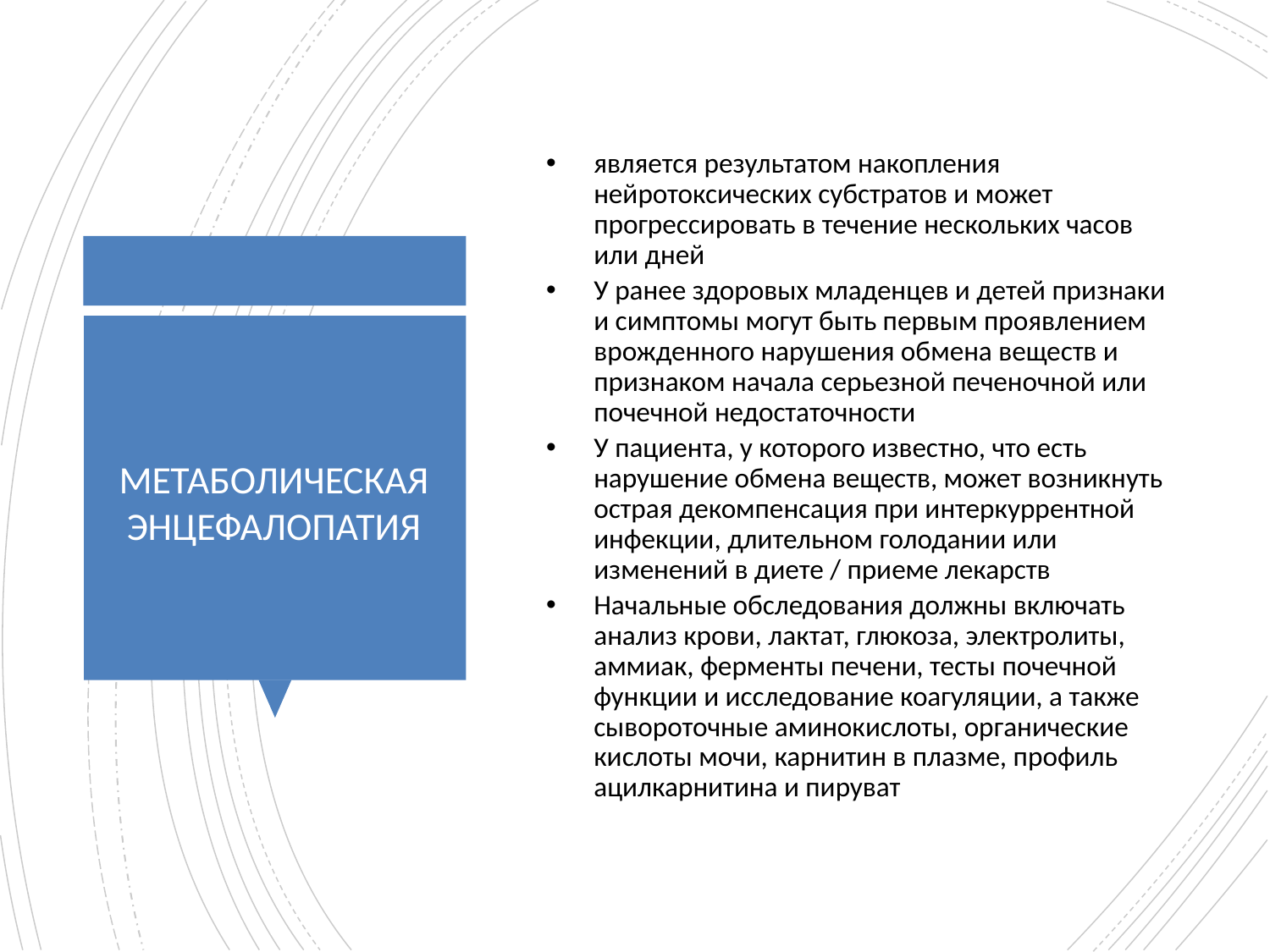

является результатом накопления нейротоксических субстратов и может прогрессировать в течение нескольких часов или дней
У ранее здоровых младенцев и детей признаки и симптомы могут быть первым проявлением врожденного нарушения обмена веществ и признаком начала серьезной печеночной или почечной недостаточности
У пациента, у которого известно, что есть нарушение обмена веществ, может возникнуть острая декомпенсация при интеркуррентной инфекции, длительном голодании или изменений в диете / приеме лекарств
Начальные обследования должны включать анализ крови, лактат, глюкоза, электролиты, аммиак, ферменты печени, тесты почечной функции и исследование коагуляции, а также сывороточные аминокислоты, органические кислоты мочи, карнитин в плазме, профиль ацилкарнитина и пируват

# МЕТАБОЛИЧЕСКАЯ ЭНЦЕФАЛОПАТИЯ